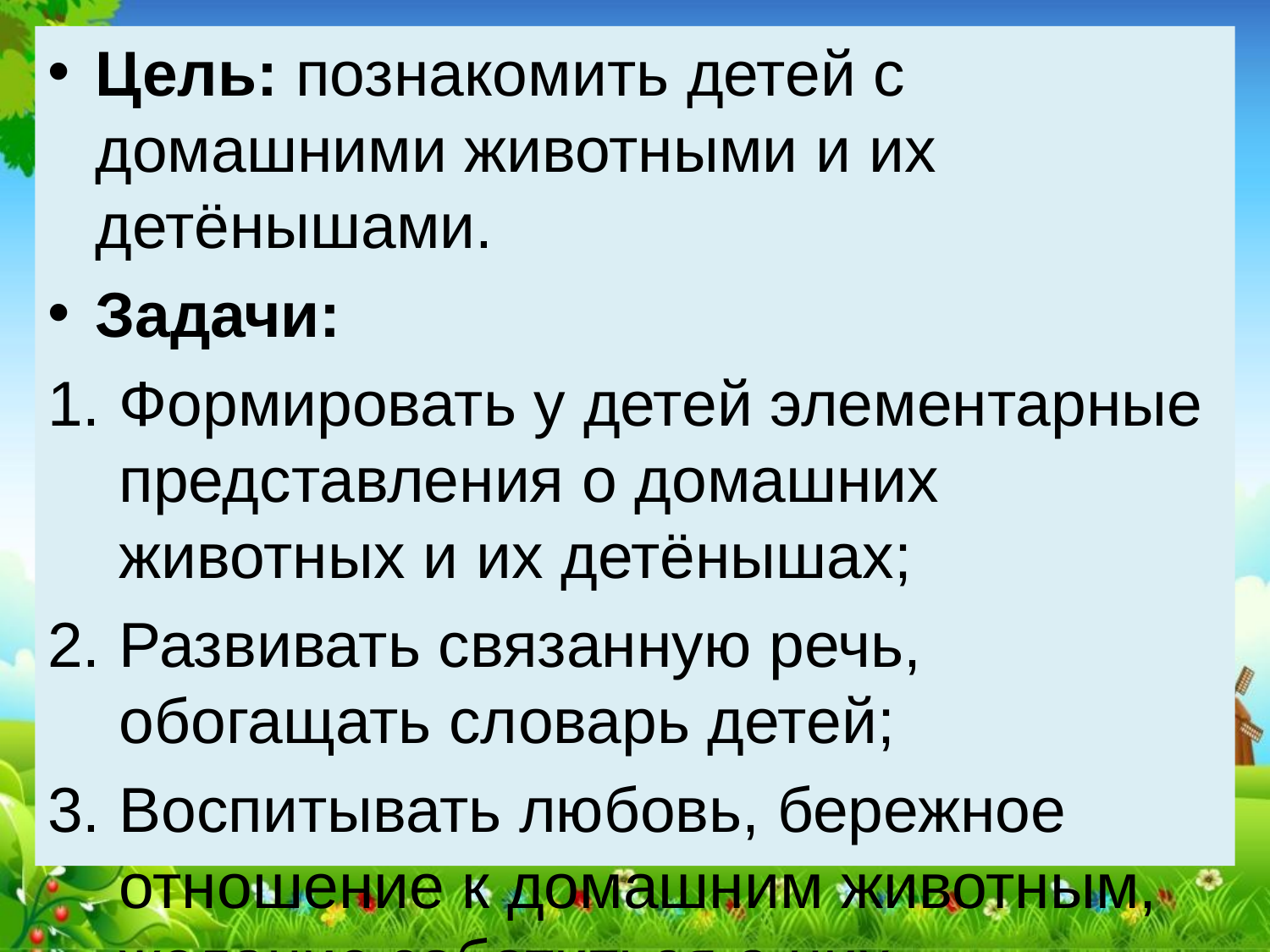

Цель: познакомить детей с домашними животными и их детёнышами.
Задачи:
Формировать у детей элементарные представления о домашних животных и их детёнышах;
Развивать связанную речь, обогащать словарь детей;
Воспитывать любовь, бережное отношение к домашним животным, желание заботиться о них.